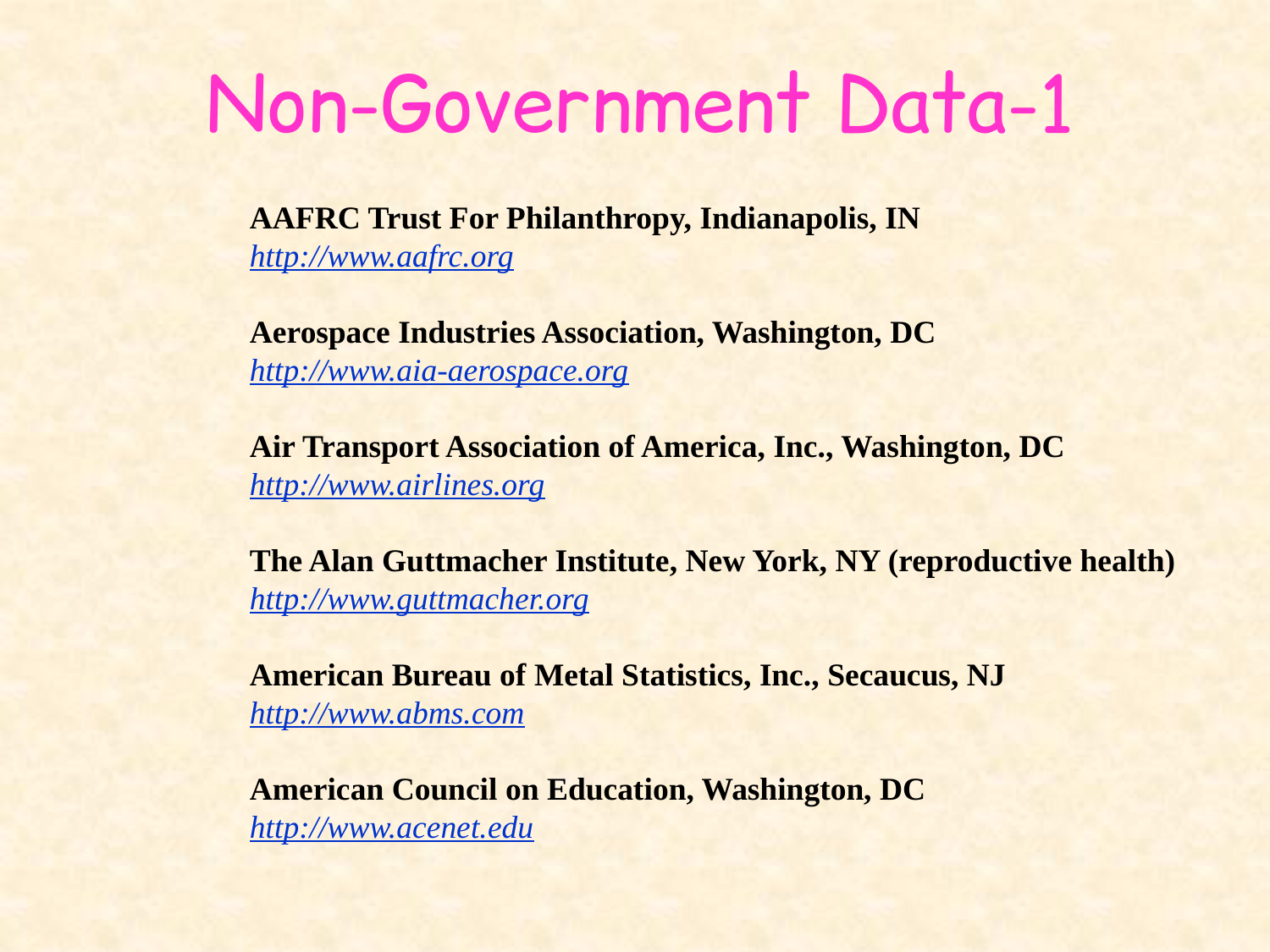

# Non-Government Data-1
AAFRC Trust For Philanthropy, Indianapolis, IN
http://www.aafrc.org

Aerospace Industries Association, Washington, DC
http://www.aia-aerospace.org

Air Transport Association of America, Inc., Washington, DC
http://www.airlines.org

The Alan Guttmacher Institute, New York, NY (reproductive health)
http://www.guttmacher.org

American Bureau of Metal Statistics, Inc., Secaucus, NJ
http://www.abms.com

American Council on Education, Washington, DC
http://www.acenet.edu